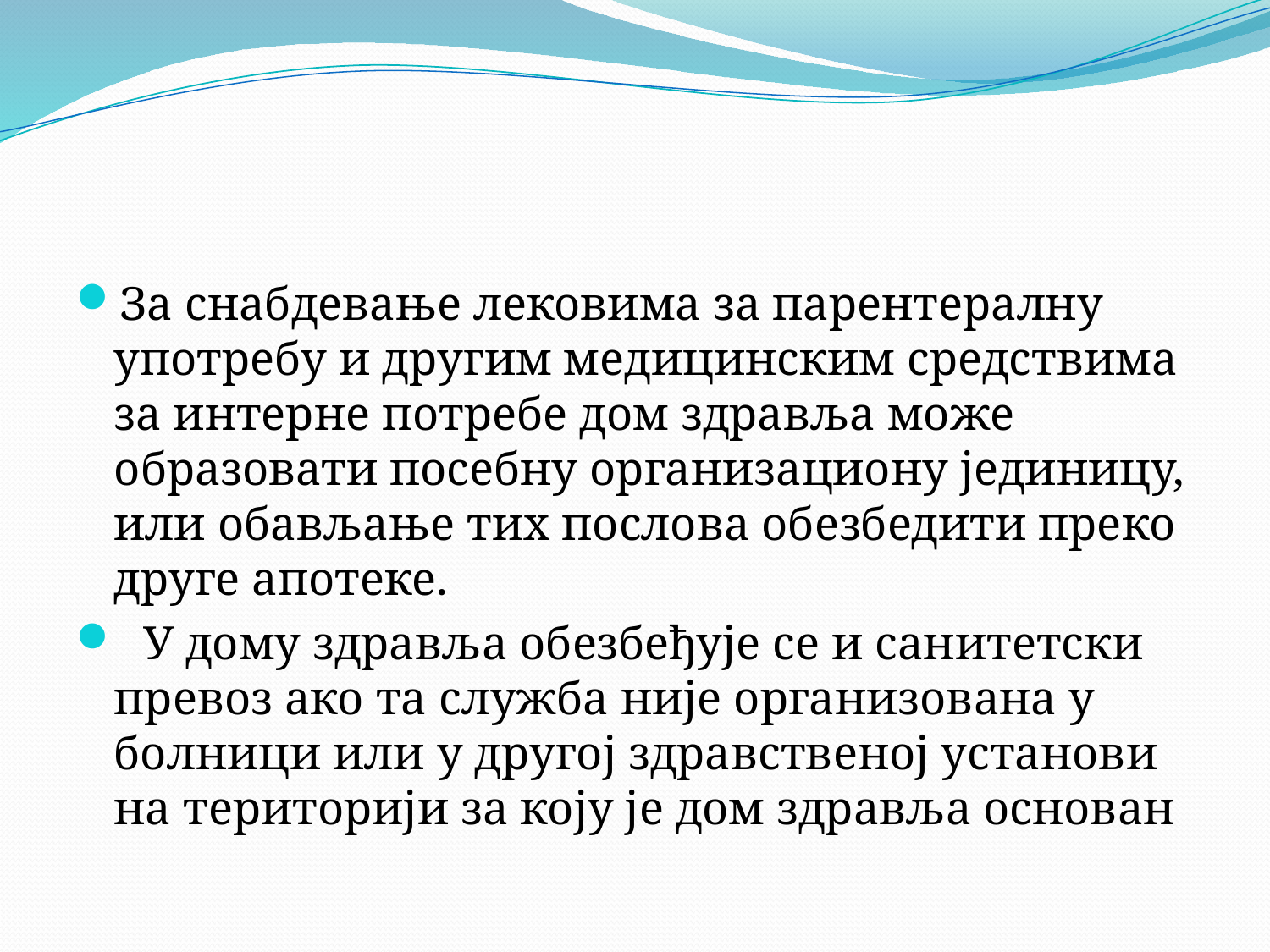

#
За снабдевање лековима за парентералну употребу и другим медицинским средствима за интерне потребе дом здравља може образовати посебну организациону јединицу, или обављање тих послова обезбедити преко друге апотеке.
  У дому здравља обезбеђује се и санитетски превоз ако та служба није организована у болници или у другој здравственој установи на територији за коју је дом здравља основан